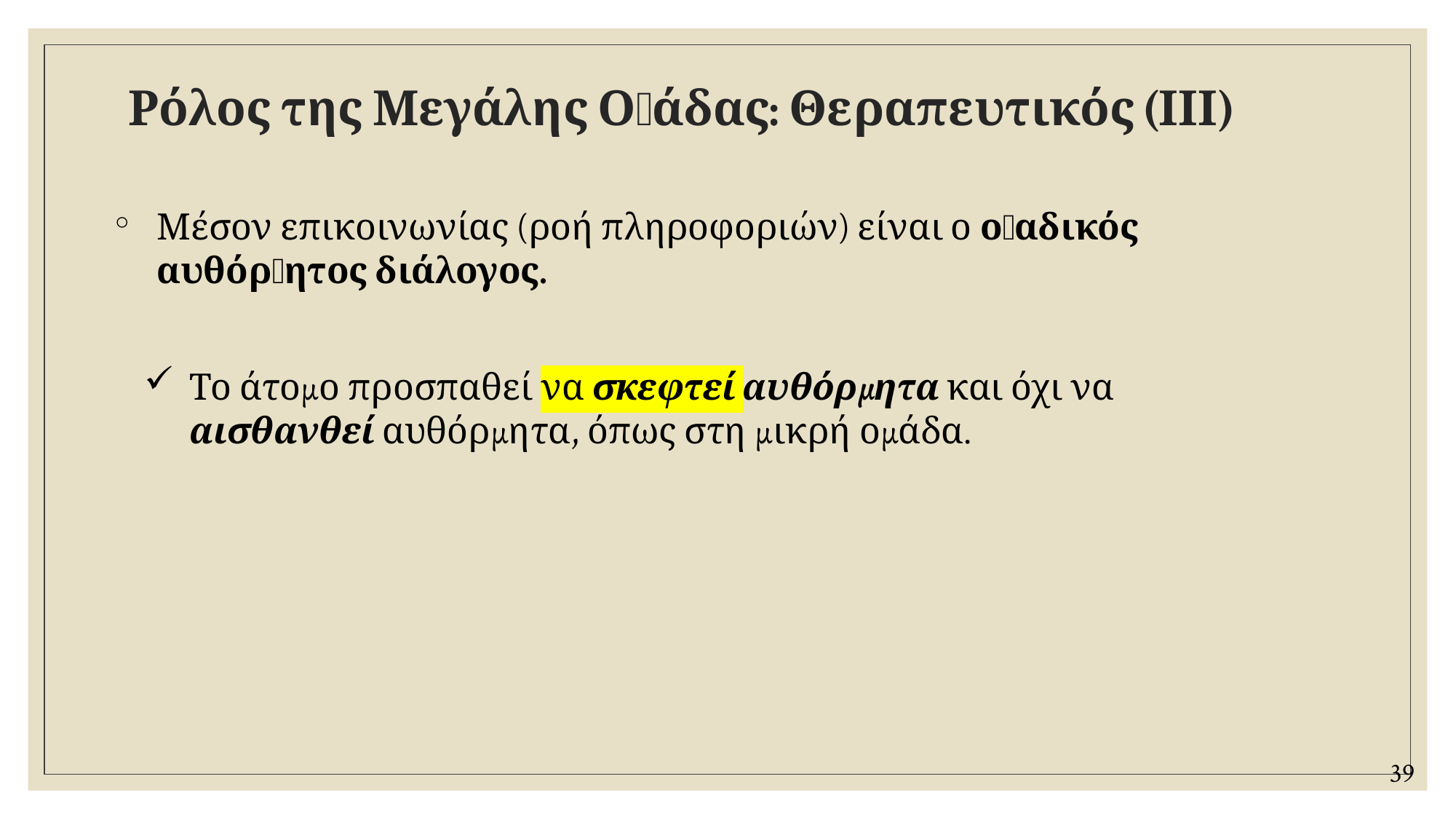

# Ρόλος της Μεγάλης Ομάδας: Θεραπευτικός (ΙΙΙ)

Μέσον επικοινωνίας (ροή πληροφοριών) είναι ο ομαδικός αυθόρμητος διάλογος.

Το άτομο προσπαθεί να σκεφτεί αυθόρμητα και όχι να αισθανθεί αυθόρμητα, όπως στη μικρή ομάδα.

39